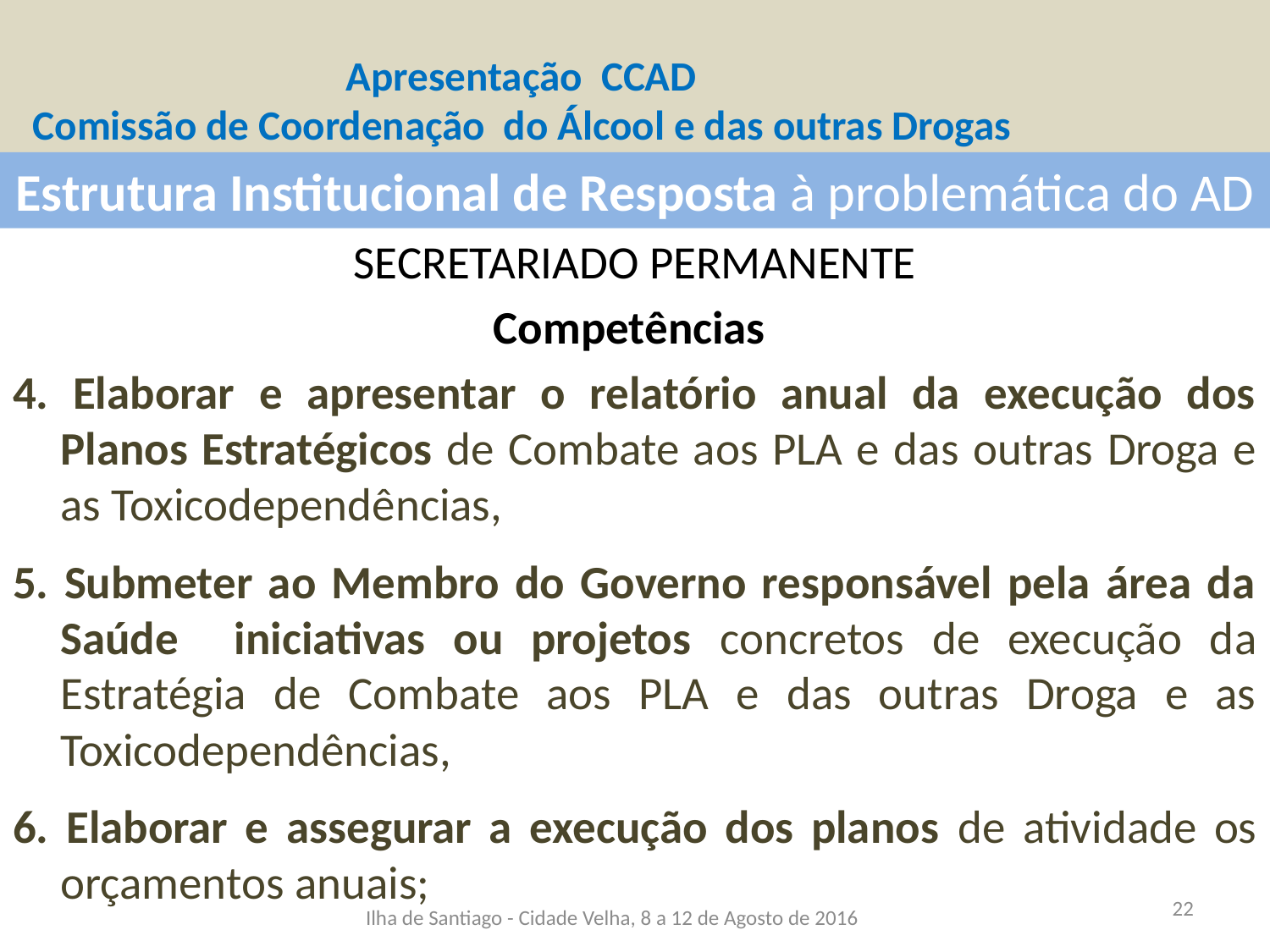

# Apresentação  CCAD Comissão de Coordenação  do Álcool e das outras Drogas
Estrutura Institucional de Resposta à problemática do AD
SECRETARIADO PERMANENTE
Competências
4. Elaborar e apresentar o relatório anual da execução dos Planos Estratégicos de Combate aos PLA e das outras Droga e as Toxicodependências,
5. Submeter ao Membro do Governo responsável pela área da Saúde  iniciativas ou projetos concretos de execução da Estratégia de Combate aos PLA e das outras Droga e as Toxicodependências,
6. Elaborar e assegurar a execução dos planos de atividade os orçamentos anuais;

Ilha de Santiago - Cidade Velha, 8 a 12 de Agosto de 2016
22